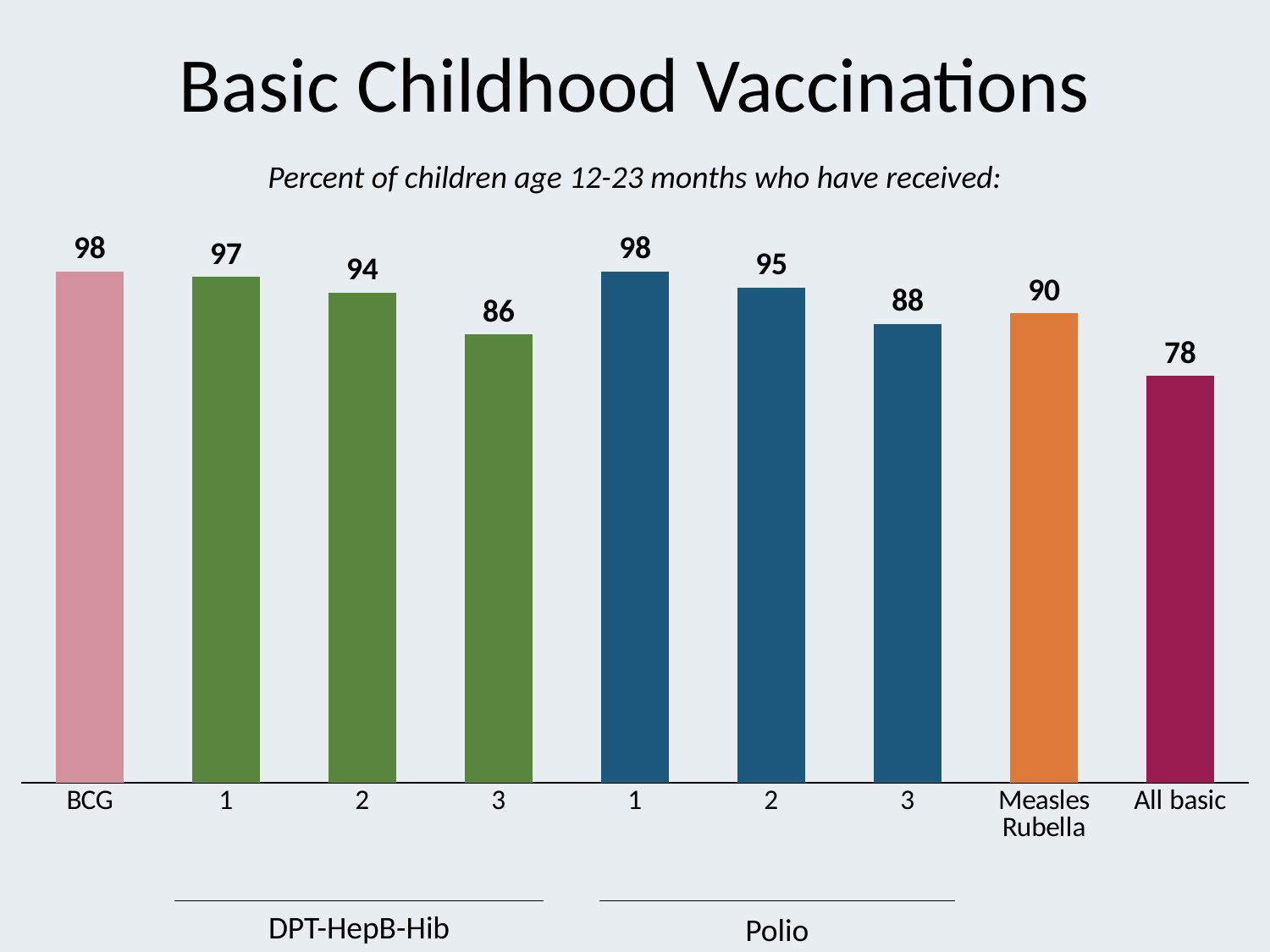

# Basic Childhood Vaccinations
Percent of children age 12-23 months who have received:

### Chart

| Category | Series 1 |
|---|---|
| BCG | 98.0 |
| 1 | 97.0 |
| 2 | 94.0 |
| 3 | 86.0 |
| 1 | 98.0 |
| 2 | 95.0 |
| 3 | 88.0 |
| Measles Rubella | 90.0 |
| All basic | 78.0 |
DPT-HepB-Hib
Polio